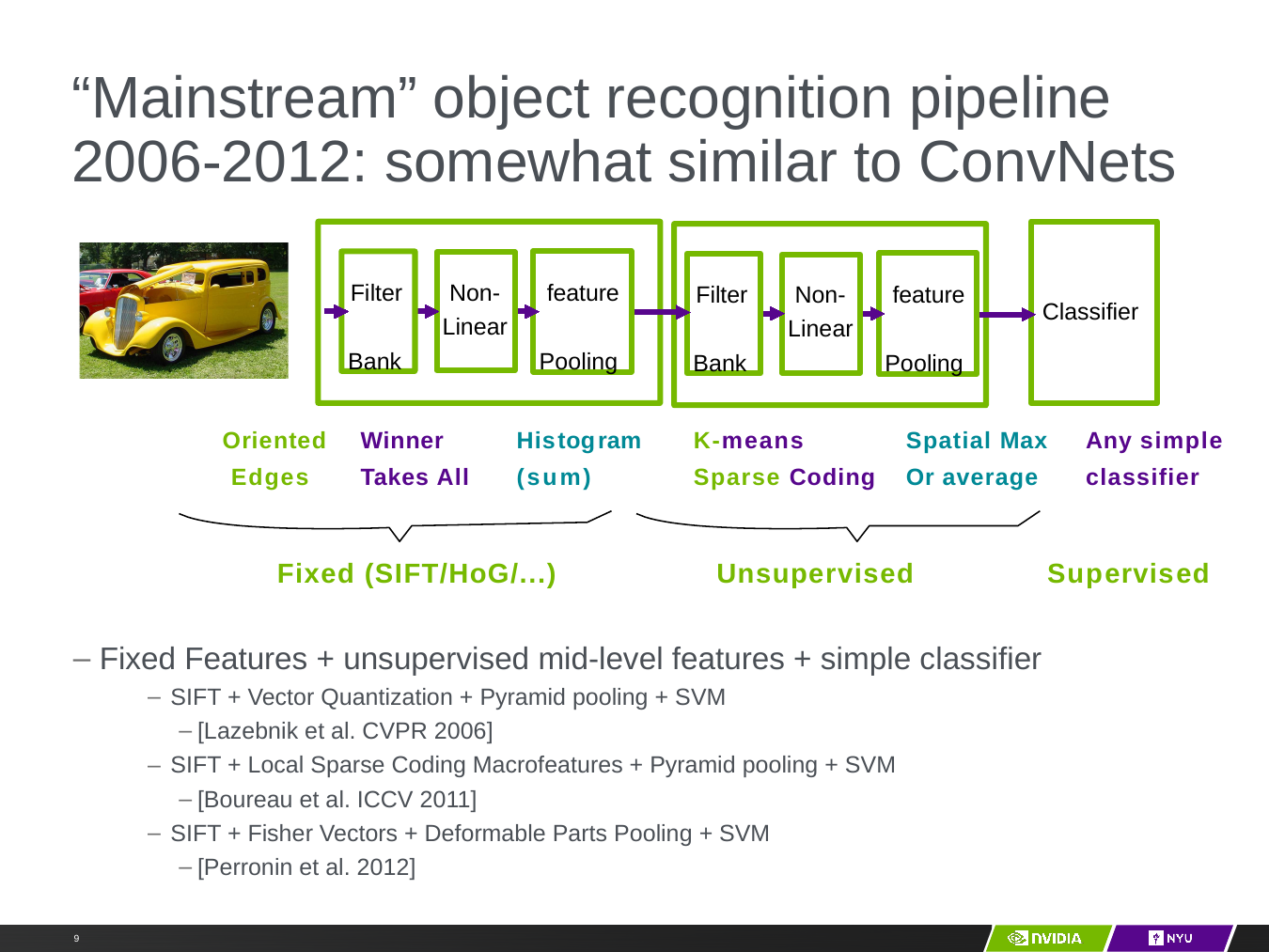

# “Mainstream” object recognition pipeline 2006-2012: somewhat similar to ConvNets
Y LeCun

Non-  Linear
feature  Pooling
Filter  Bank
Non-  Linear
Filter  Bank
feature  Pooling
Classifier

Oriented  Edges
Winner  Takes All
Histogram  (sum)
K-means  Sparse Coding
Spatial Max  Or average
Any simple  classifier

Fixed (SIFT/HoG/...)
Unsupervised
Supervised
Fixed Features + unsupervised mid-level features + simple classifier
SIFT + Vector Quantization + Pyramid pooling + SVM
[Lazebnik et al. CVPR 2006]
SIFT + Local Sparse Coding Macrofeatures + Pyramid pooling + SVM
[Boureau et al. ICCV 2011]
SIFT + Fisher Vectors + Deformable Parts Pooling + SVM
[Perronin et al. 2012]